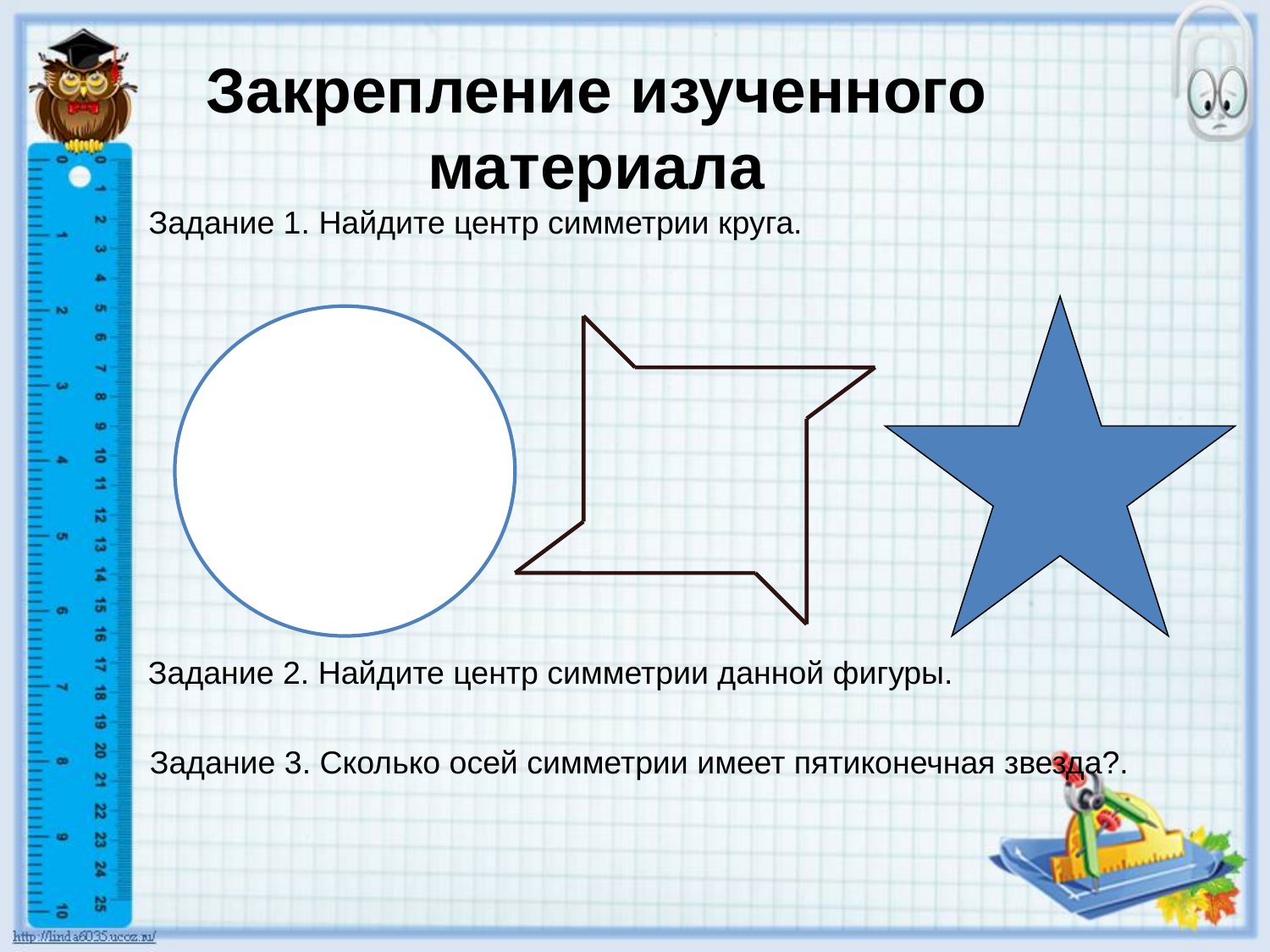

# Закрепление изученного материала
Задание 1. Найдите центр симметрии круга.

Задание 2. Найдите центр симметрии данной фигуры.
Задание 3. Сколько осей симметрии имеет пятиконечная звезда?.